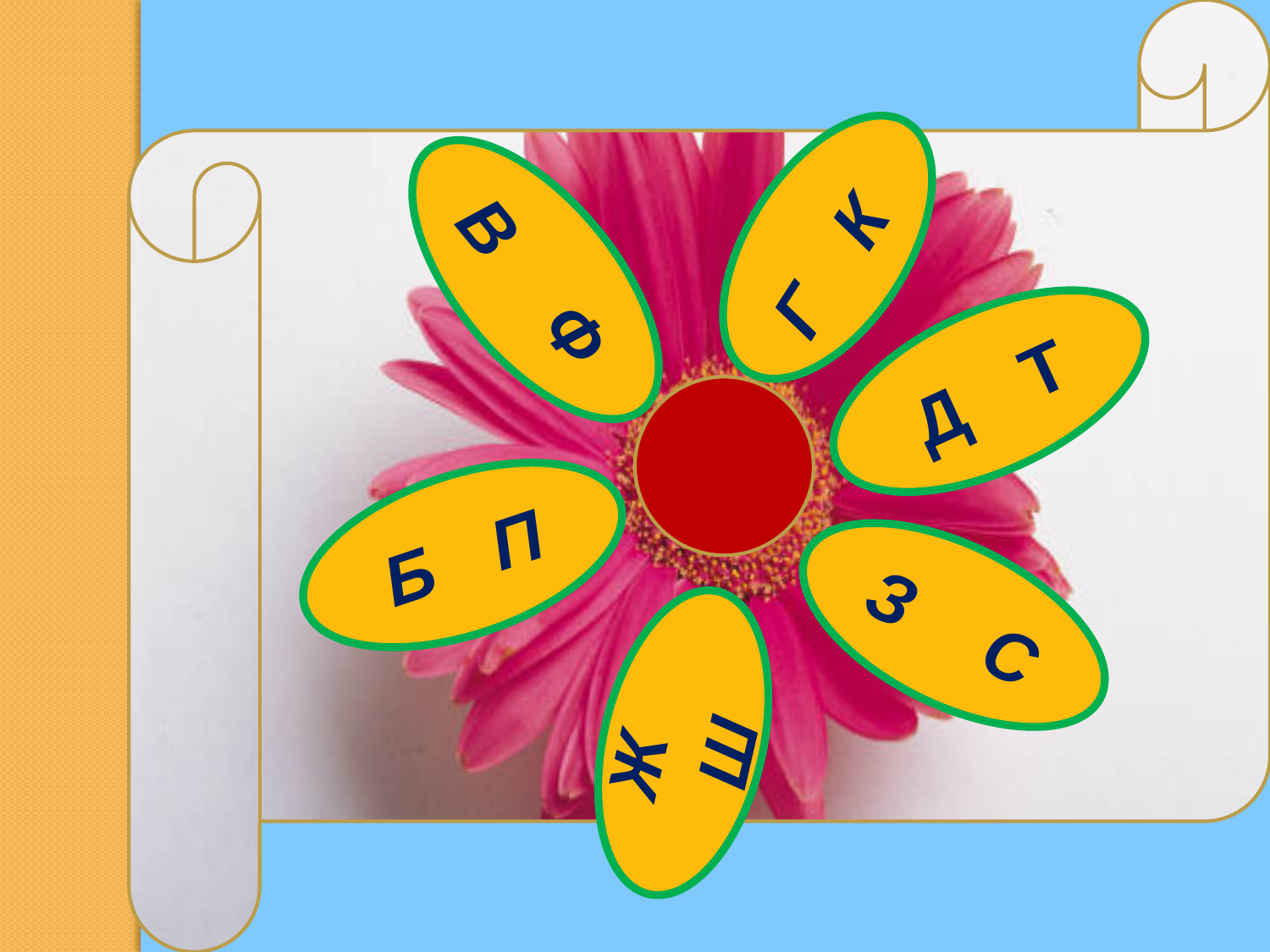

Г   К
В    Ф
Д   Т

Б   П
З    С
Ж    Ш